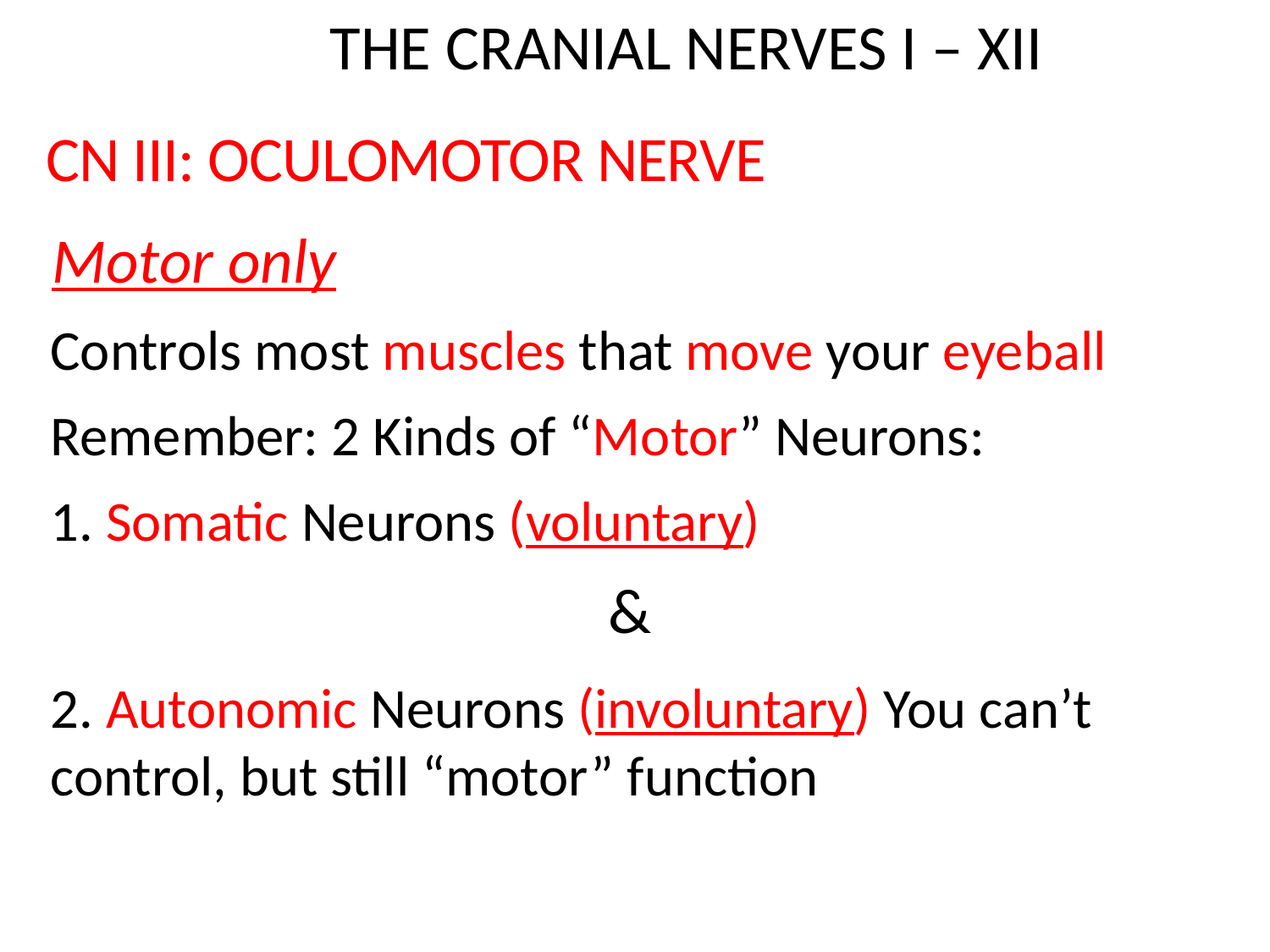

The Cranial Nerves I – XII
# CN III: Oculomotor Nerve
Motor only
Controls most muscles that move your eyeball
Remember: 2 Kinds of “Motor” Neurons:
1. Somatic Neurons (voluntary)
&
2. Autonomic Neurons (involuntary) You can’t control, but still “motor” function